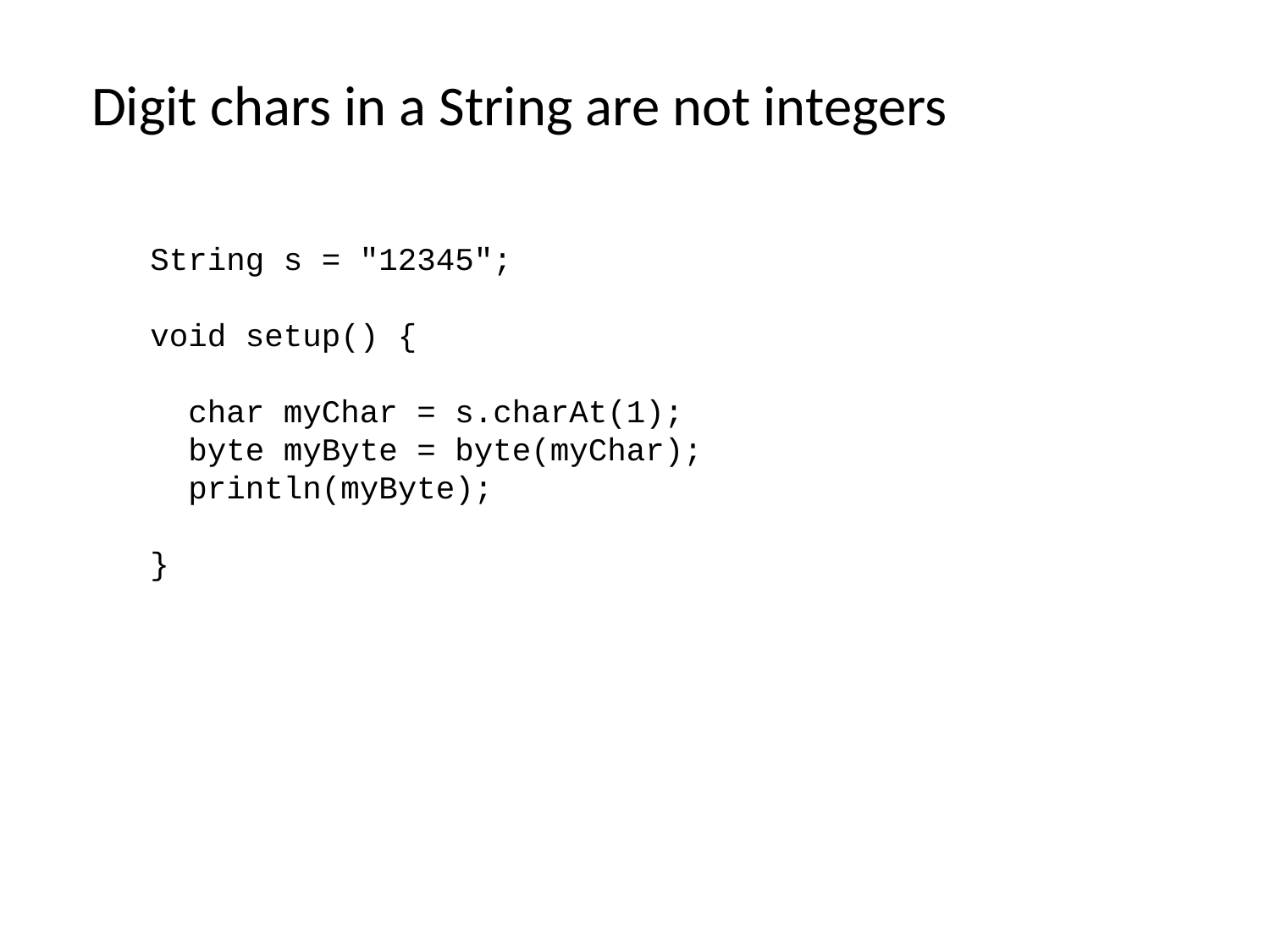

Digit chars in a String are not integers
String s = "12345";

void setup() {

  char myChar = s.charAt(1);
  byte myByte = byte(myChar);
  println(myByte);

}